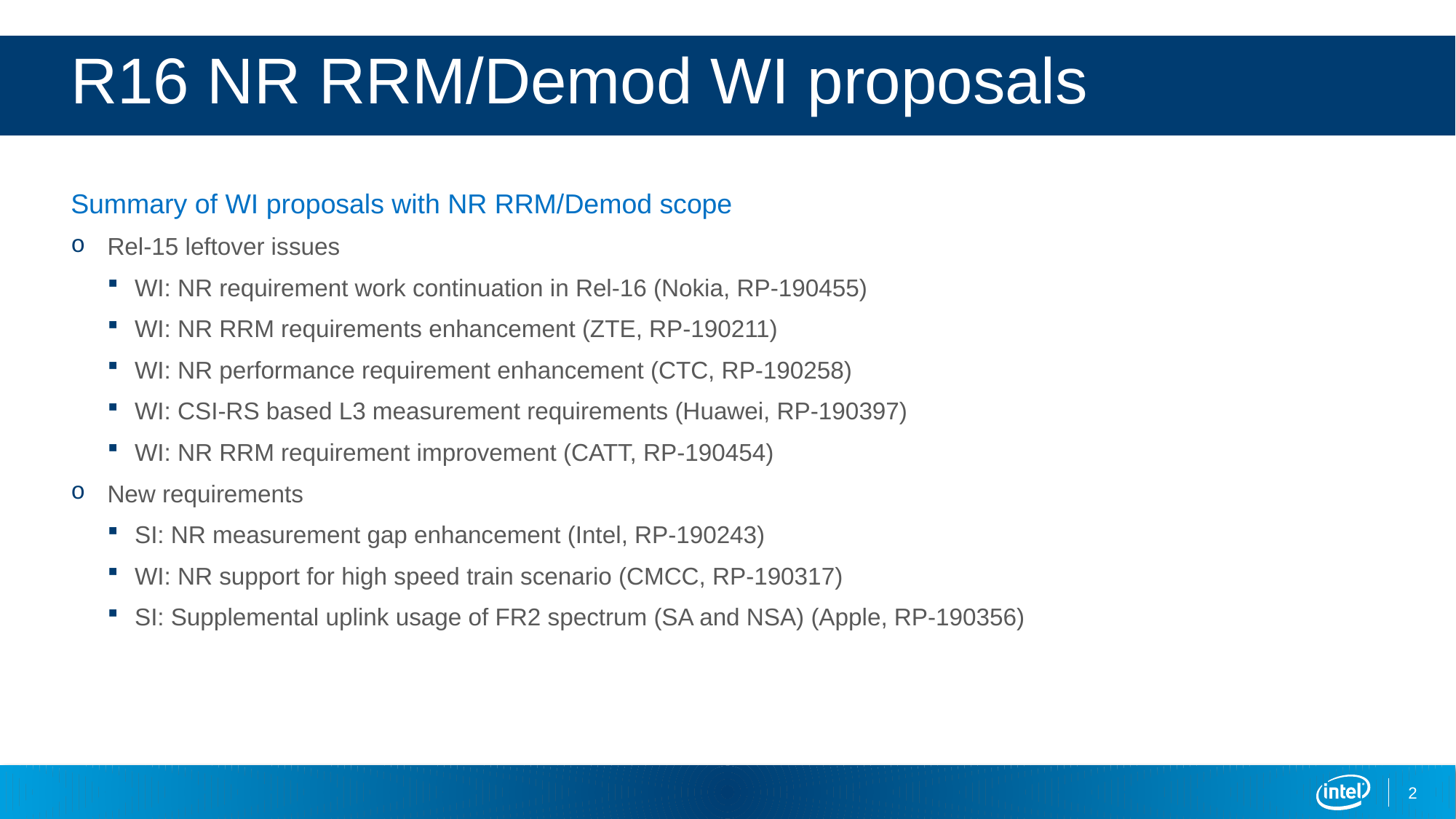

# R16 NR RRM/Demod WI proposals
Summary of WI proposals with NR RRM/Demod scope
Rel-15 leftover issues
WI: NR requirement work continuation in Rel-16 (Nokia, RP-190455)
WI: NR RRM requirements enhancement (ZTE, RP-190211)
WI: NR performance requirement enhancement (CTC, RP-190258)
WI: CSI-RS based L3 measurement requirements (Huawei, RP-190397)
WI: NR RRM requirement improvement (CATT, RP-190454)
New requirements
SI: NR measurement gap enhancement (Intel, RP-190243)
WI: NR support for high speed train scenario (CMCC, RP-190317)
SI: Supplemental uplink usage of FR2 spectrum (SA and NSA) (Apple, RP-190356)

2